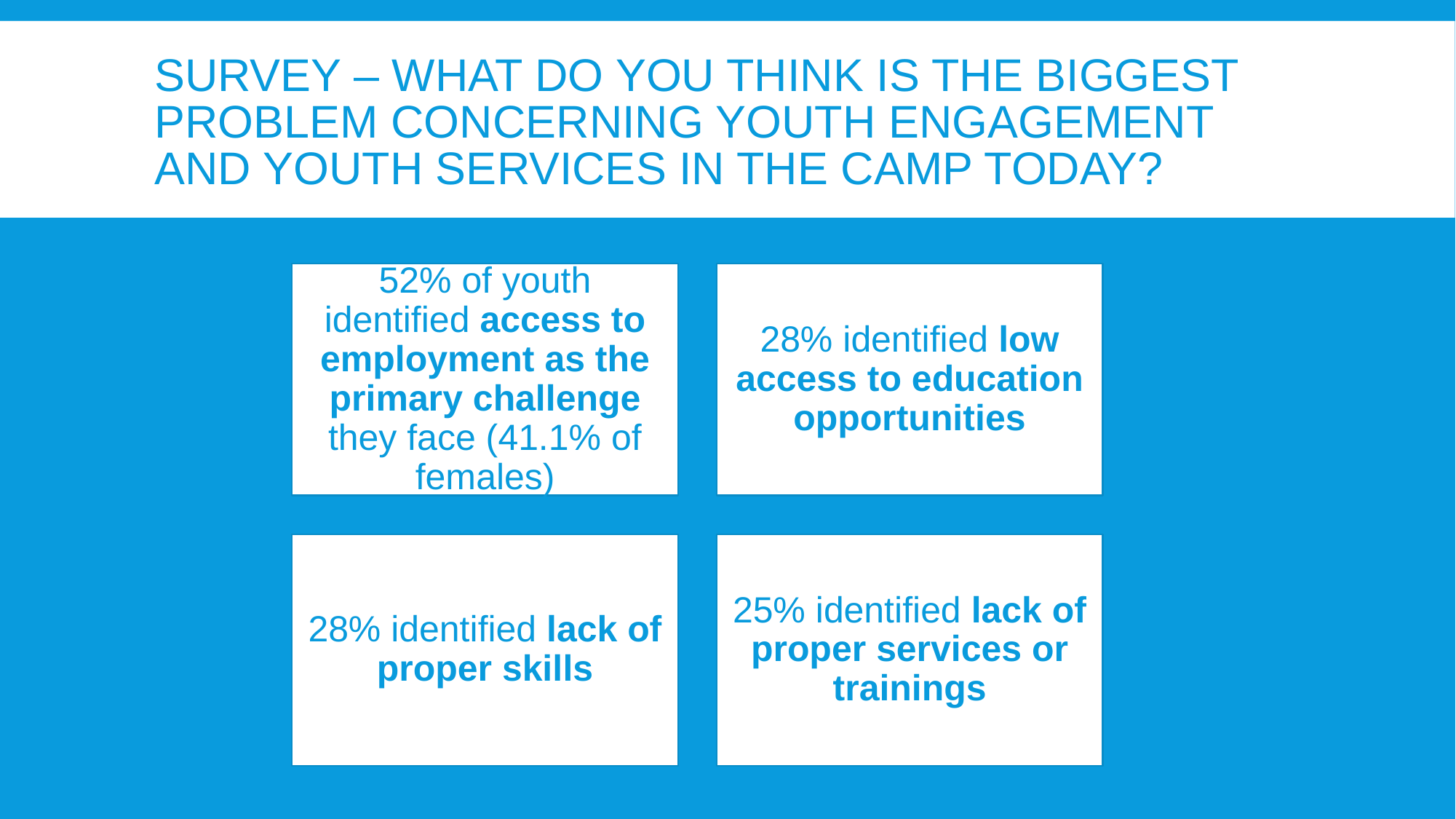

# Survey – What do you think is the biggest problem concerning youth engagement and youth services in the camp today?
52% of youth identified access to employment as the primary challenge they face (41.1% of females)
28% identified low access to education opportunities
28% identified lack of proper skills
25% identified lack of proper services or trainings